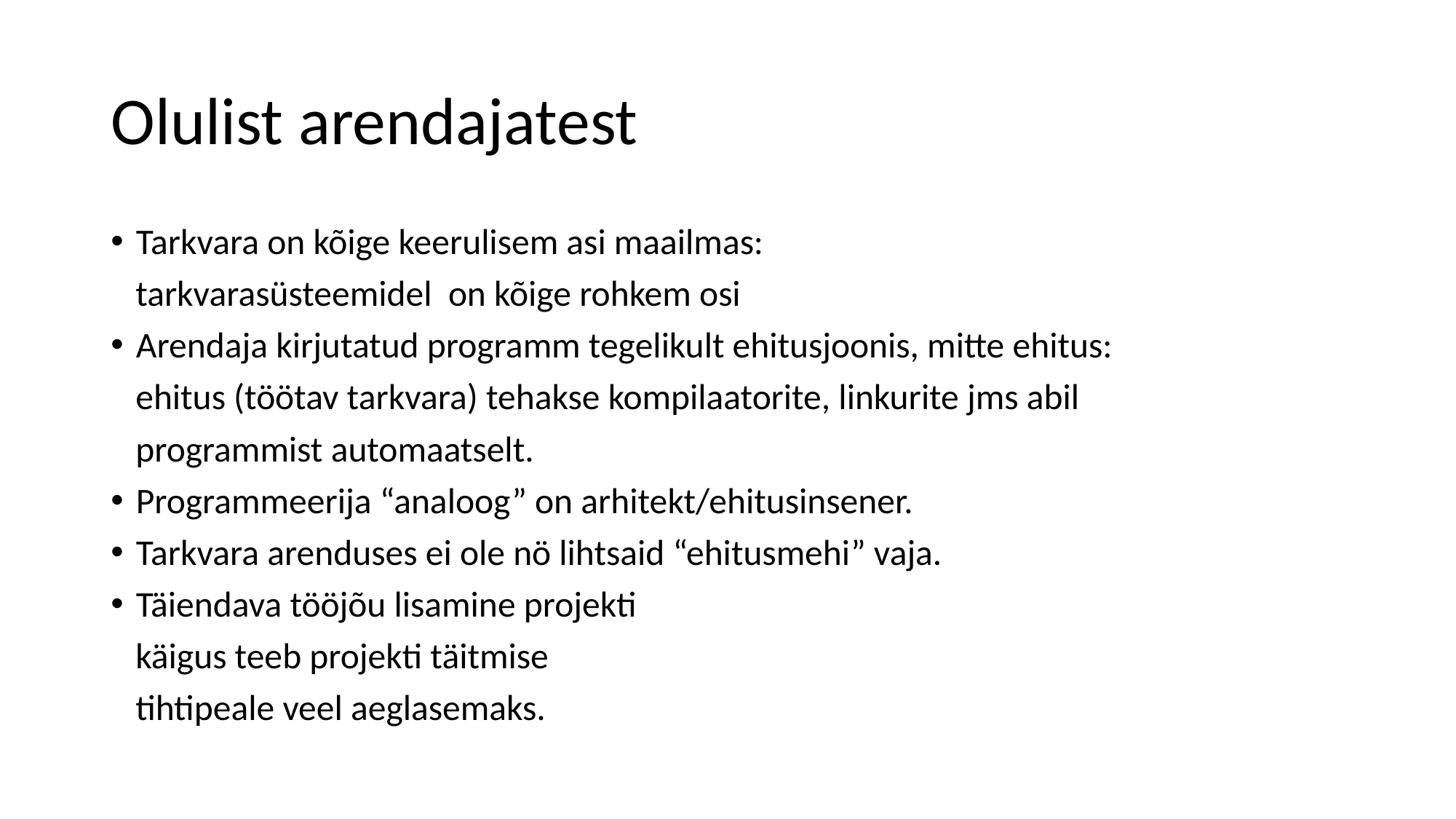

# Olulist arendajatest
Tarkvara on kõige keerulisem asi maailmas:
   tarkvarasüsteemidel  on kõige rohkem osi
Arendaja kirjutatud programm tegelikult ehitusjoonis, mitte ehitus:
   ehitus (töötav tarkvara) tehakse kompilaatorite, linkurite jms abil
   programmist automaatselt.
Programmeerija “analoog” on arhitekt/ehitusinsener.
Tarkvara arenduses ei ole nö lihtsaid “ehitusmehi” vaja.
Täiendava tööjõu lisamine projekti
   käigus teeb projekti täitmise
   tihtipeale veel aeglasemaks.